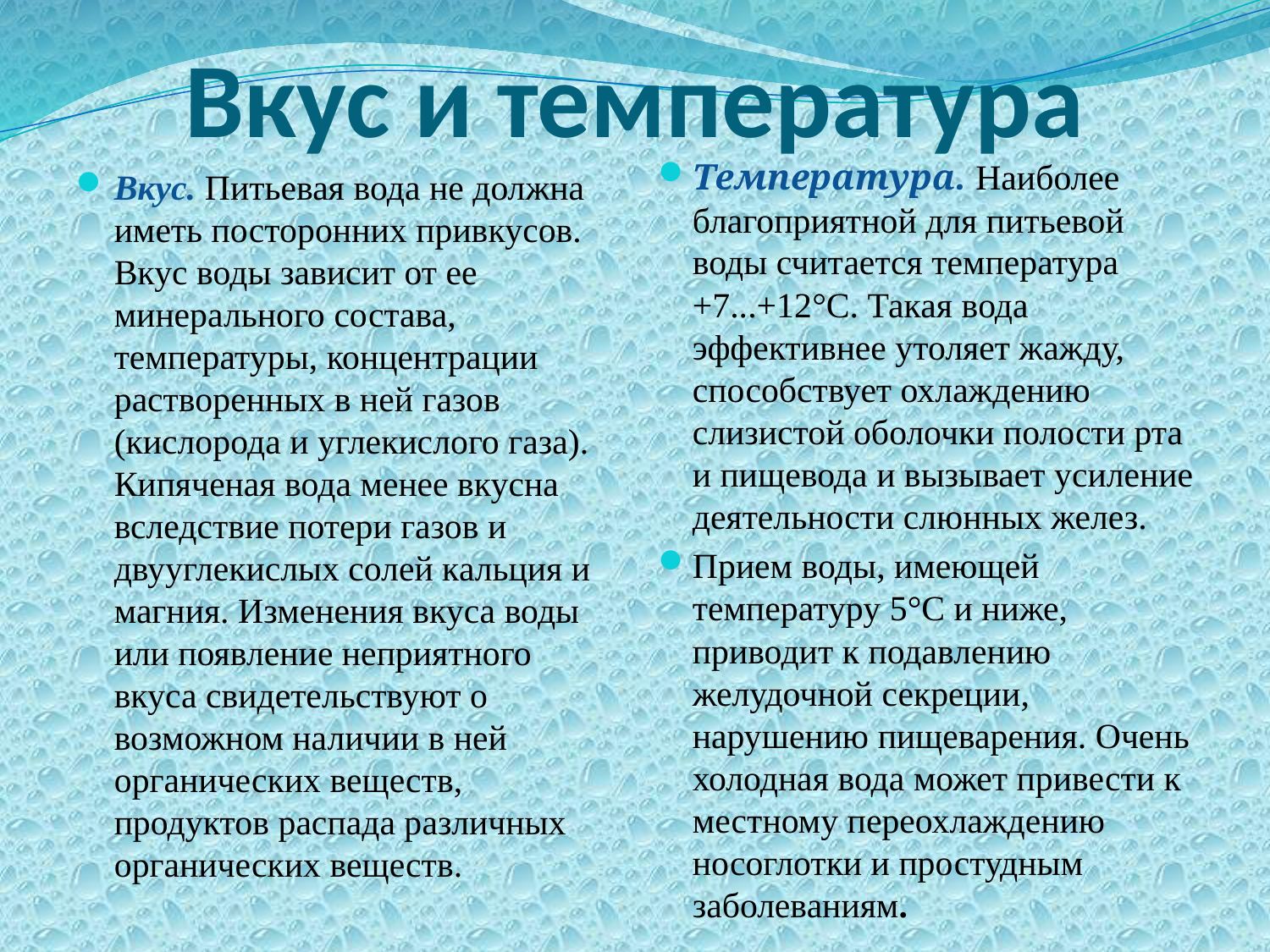

# Вкус и температура
Температура. Наиболее благоприятной для питьевой воды счи­тается температура +7...+12°С. Такая вода эффективнее утоляет жажду, способствует охлаждению слизистой оболочки полости рта и пищевода и вызывает усиление деятельности слюнных желез.
Прием воды, имеющей температуру 5°С и ниже, приводит к подавлению желудочной секреции, нарушению пищеварения. Очень холодная вода может привести к местному переохлаждению носоглотки и простудным заболеваниям.
Вкус. Питьевая вода не должна иметь посторонних привкусов. Вкус воды зависит от ее минерального состава, температуры, концентрации растворенных в ней газов (кислорода и углекислого газа). Кипяченая вода менее вкусна вследствие потери газов и двууглекислых солей кальция и магния. Изменения вкуса воды или появление неприятного вкуса свидетельствуют о возможном наличии в ней органических веществ, продуктов распада различных органических веществ.